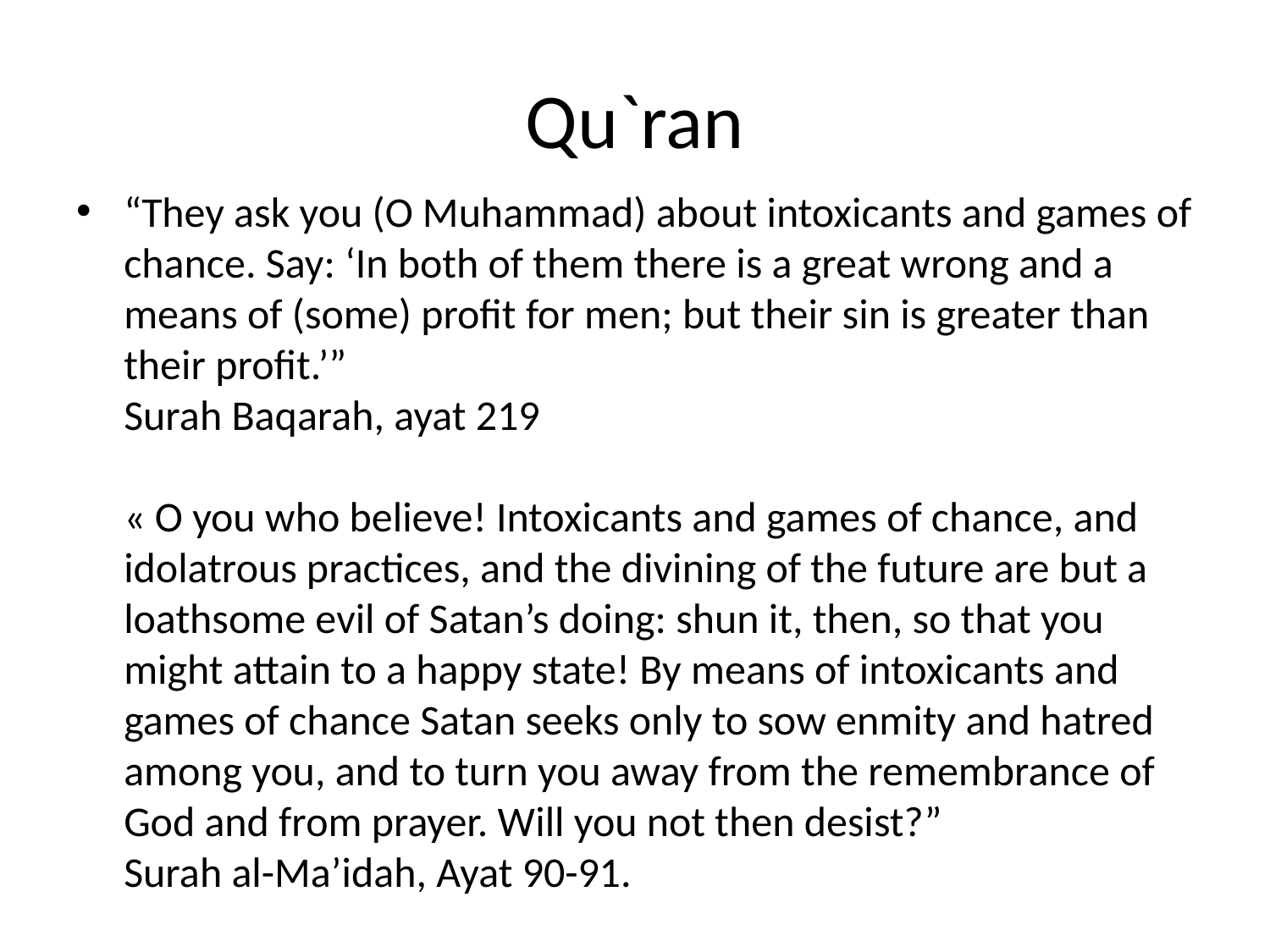

# Qu`ran
“They ask you (O Muhammad) about intoxicants and games of chance. Say: ‘In both of them there is a great wrong and a means of (some) profit for men; but their sin is greater than their profit.’”
Surah Baqarah, ayat 219
« O you who believe! Intoxicants and games of chance, and idolatrous practices, and the divining of the future are but a loathsome evil of Satan’s doing: shun it, then, so that you might attain to a happy state! By means of intoxicants and games of chance Satan seeks only to sow enmity and hatred among you, and to turn you away from the remembrance of God and from prayer. Will you not then desist?”
Surah al-Ma’idah, Ayat 90-91.